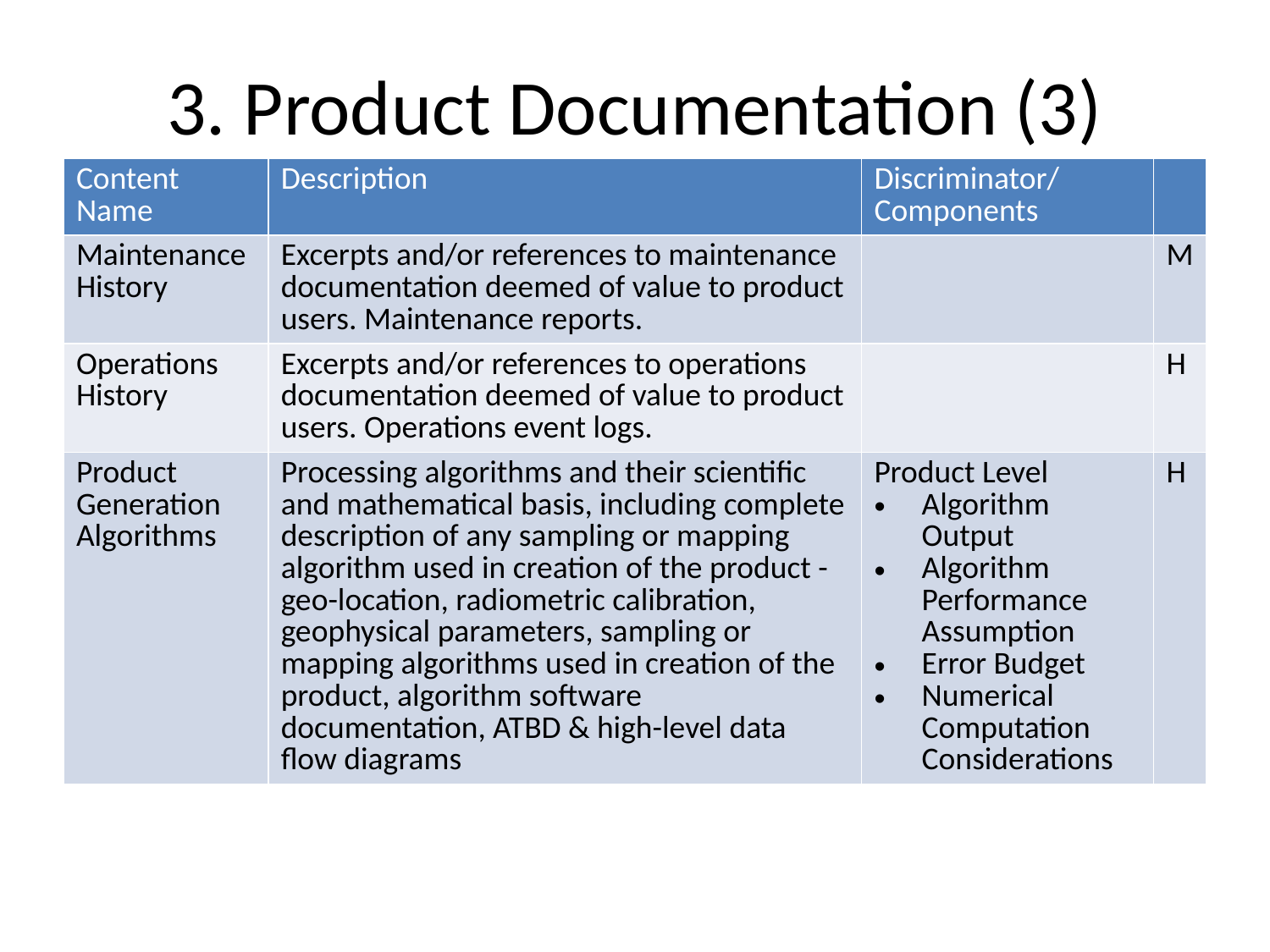

# 3. Product Documentation (3)
| Content Name | Description | Discriminator/ Components |  |
| --- | --- | --- | --- |
| Maintenance History | Excerpts and/or references to maintenance documentation deemed of value to product users. Maintenance reports. |  | M |
| Operations History | Excerpts and/or references to operations documentation deemed of value to product users. Operations event logs. |  | H |
| Product Generation Algorithms | Processing algorithms and their scientific and mathematical basis, including complete description of any sampling or mapping algorithm used in creation of the product - geo-location, radiometric calibration, geophysical parameters, sampling or mapping algorithms used in creation of the product, algorithm software documentation, ATBD & high-level data flow diagrams | Product Level Algorithm Output Algorithm Performance Assumption Error Budget Numerical Computation Considerations | H |